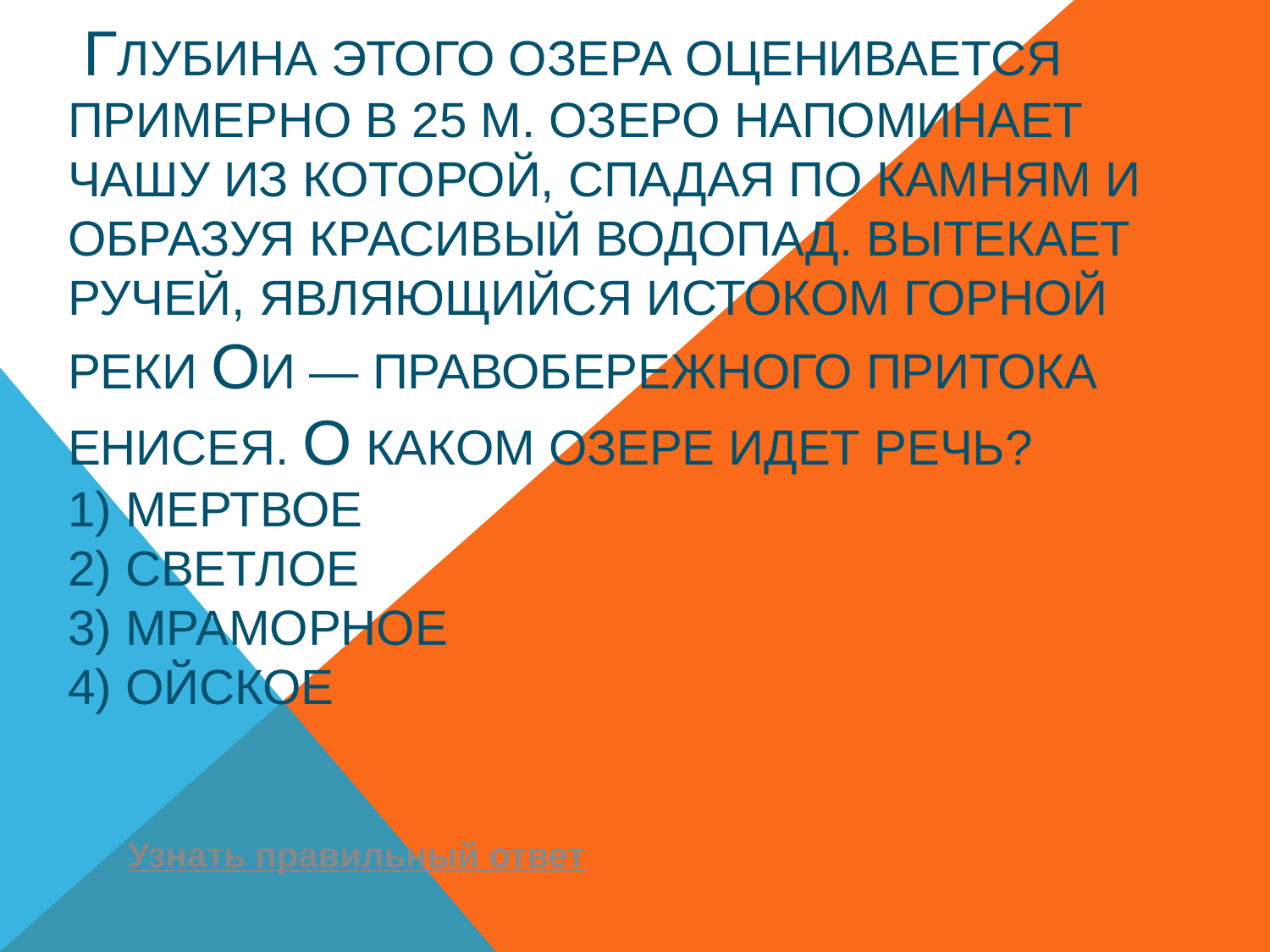

# Глубина этого озера оценивается примерно в 25 м. Озеро напоминает чашу из которой, спадая по камням и образуя красивый водопад. Вытекает ручей, являющийся истоком горной реки Ои — правобережного притока Енисея. О каком озере идет речь? 1) мертвое 2) светлое 3) мраморное 4) ойское
Узнать правильный ответ